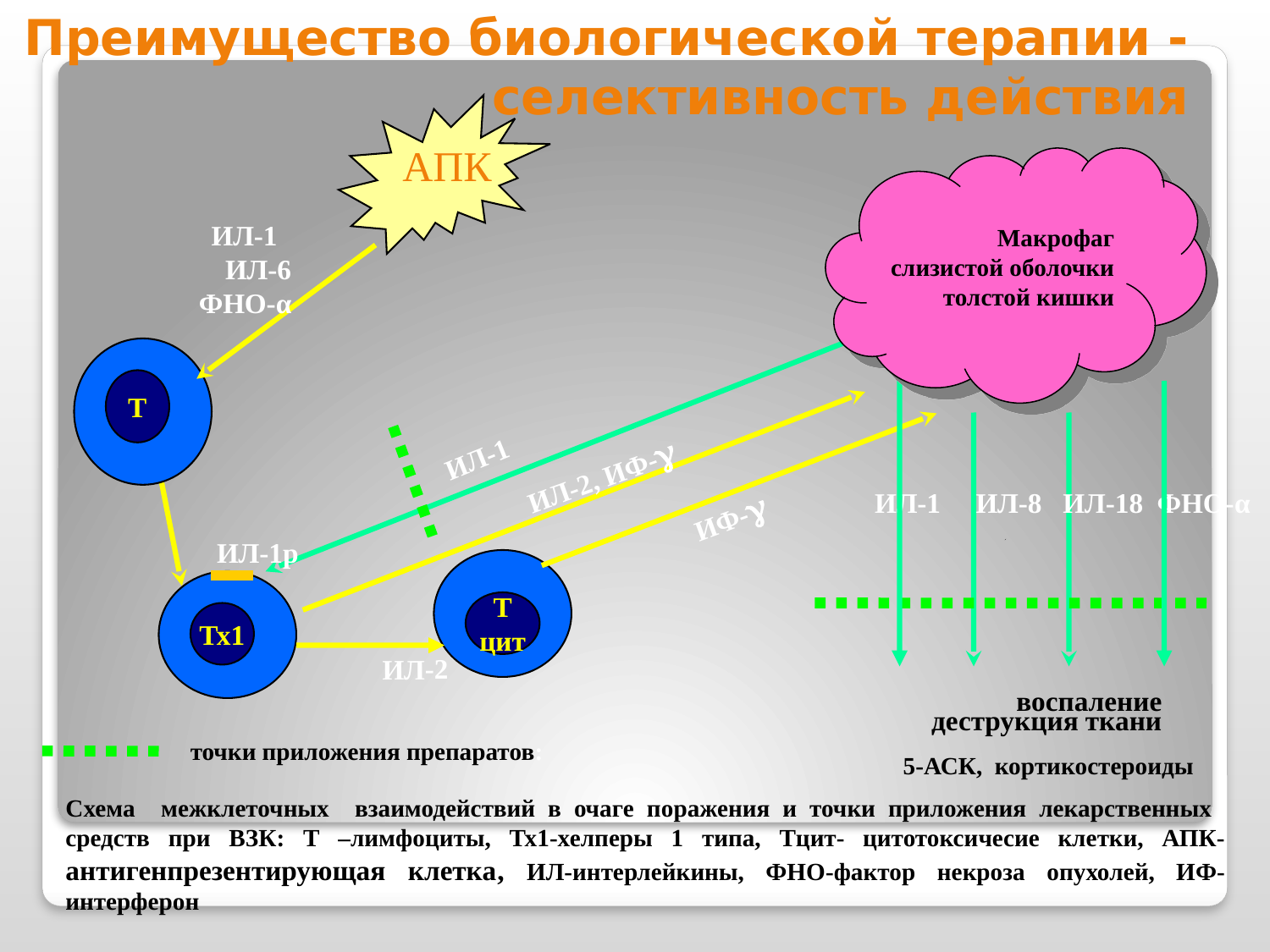

Преимущество биологической терапии -
селективность действия

АПК

Макрофаг слизистой оболочки толстой кишки

ИЛ-1
ИЛ-6
ФНО-α

Т

ИЛ-1
ИЛ-2, ИФ-γ

ИЛ-1     ИЛ-8   ИЛ-18  ФНО-α

ИФ-γ
  ИЛ-1р

Т
цит
Тх1

            ИЛ-2

       воспаление
  деструкция ткани
точки приложения препаратов:
5-АСК,  кортикостероиды

Схема  межклеточных  взаимодействий в очаге поражения и точки приложения лекарственных  средств при ВЗК: Т –лимфоциты, Тх1-хелперы 1 типа, Тцит- цитотоксичесие клетки, АПК-антигенпрезентирующая клетка, ИЛ-интерлейкины, ФНО-фактор некроза опухолей, ИФ-интерферон